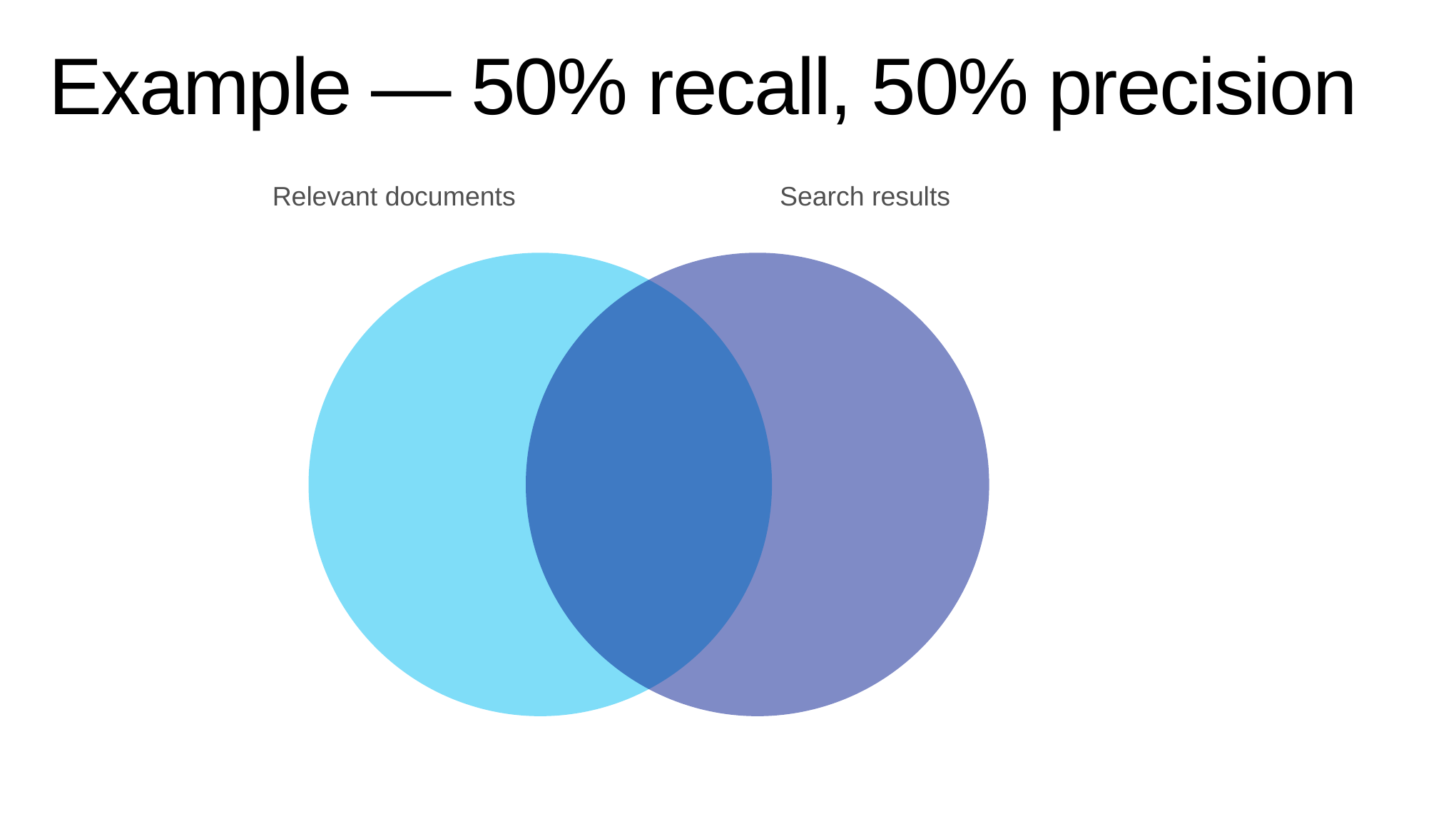

# Example — 50% recall, 50% precision
Search results
Relevant documents